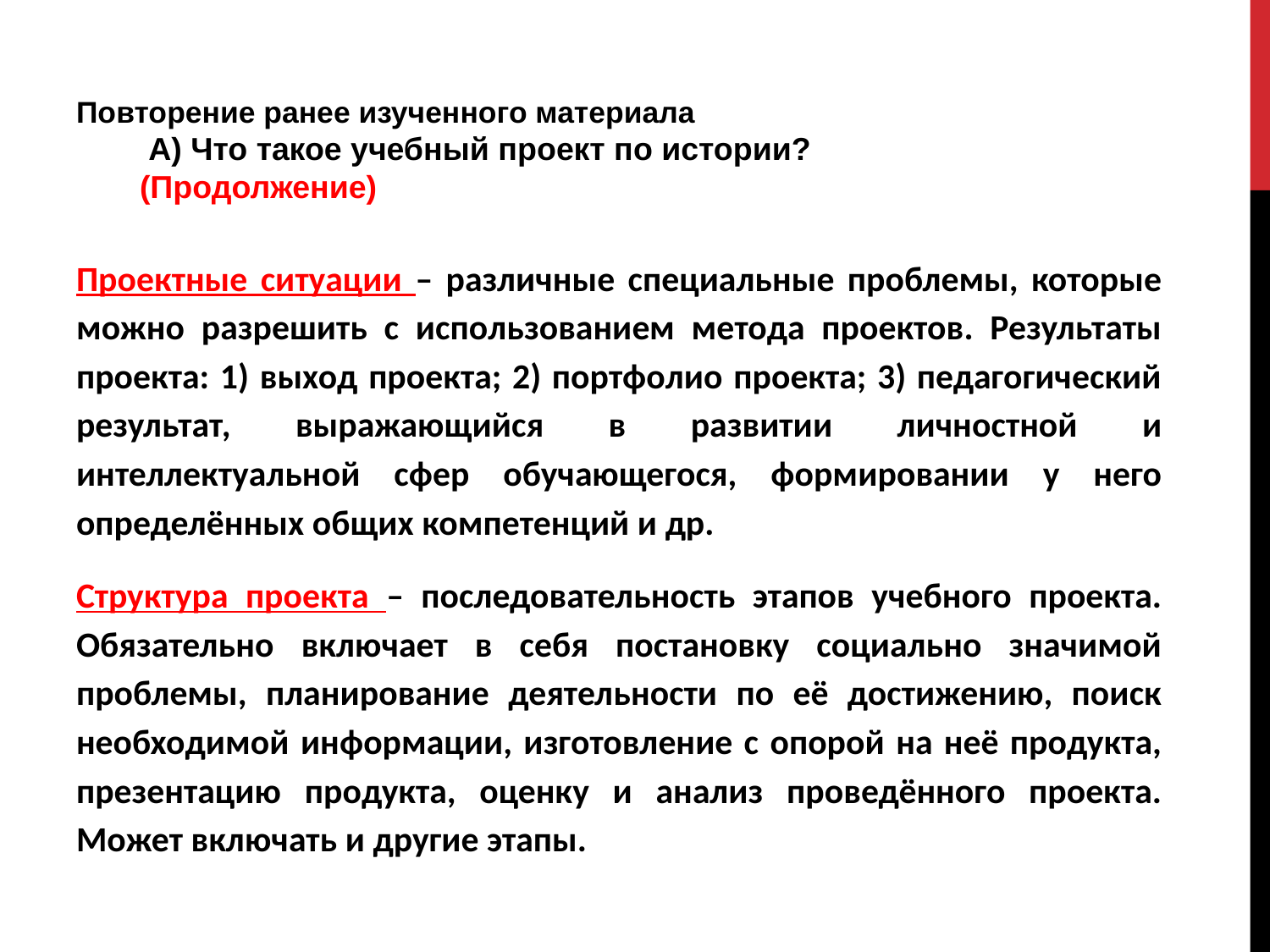

# Повторение ранее изученного материала А) Что такое учебный проект по истории? (Продолжение)
Проектные ситуации – различные специальные проблемы, которые можно разрешить с использованием метода проектов. Результаты проекта: 1) выход проекта; 2) портфолио проекта; 3) педагогический результат, выражающийся в развитии личностной и интеллектуальной сфер обучающегося, формировании у него определённых общих компетенций и др.
Структура проекта – последовательность этапов учебного проекта. Обязательно включает в себя постановку социально значимой проблемы, планирование деятельности по её достижению, поиск необходимой информации, изготовление с опорой на неё продукта, презентацию продукта, оценку и анализ проведённого проекта. Может включать и другие этапы.